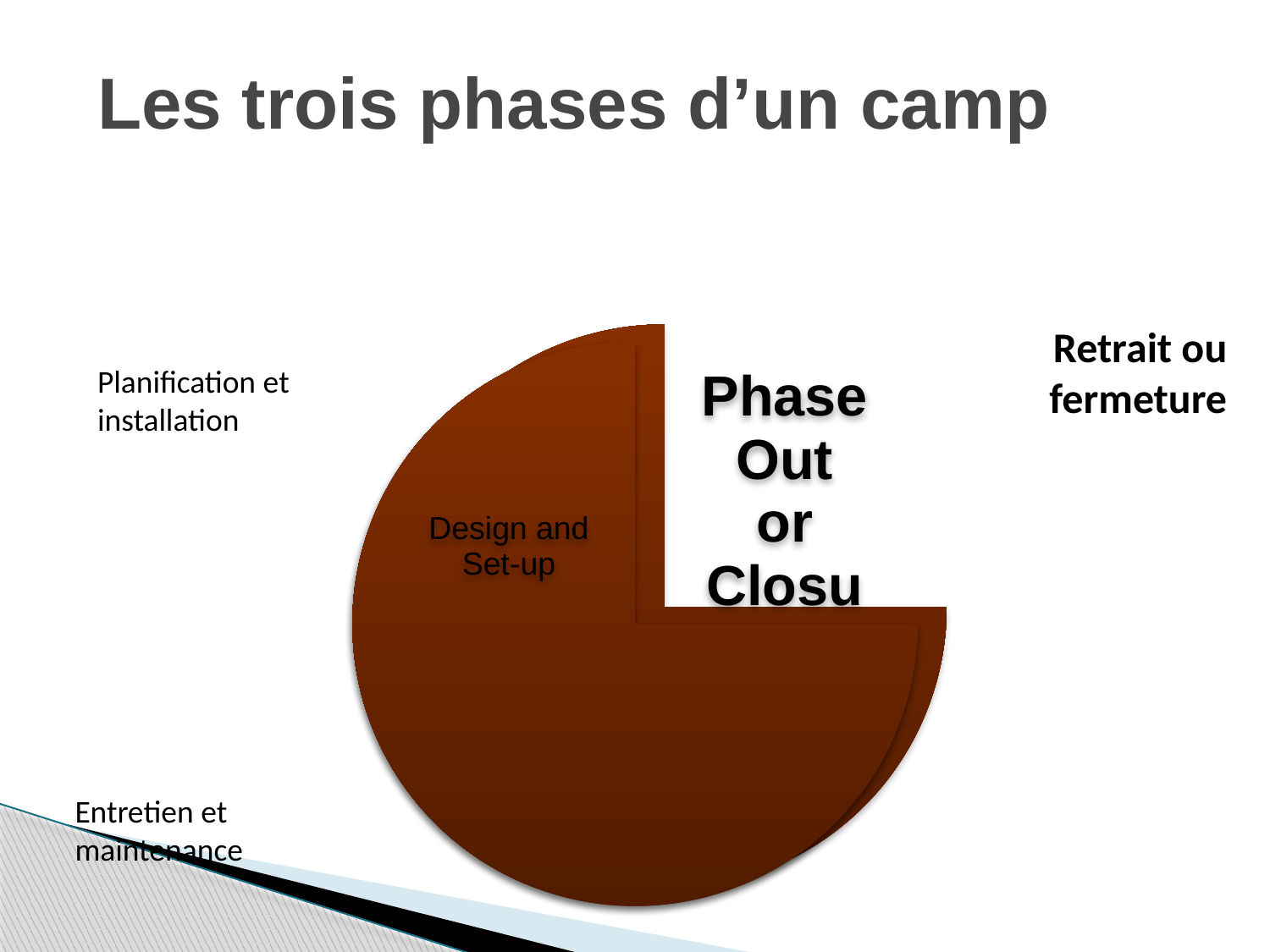

# Les trois phases d’un camp
Phase Out or Closure
Care and Maintenance
Design and Set-up
Retrait ou fermeture
Planification et installation
Entretien et maintenance